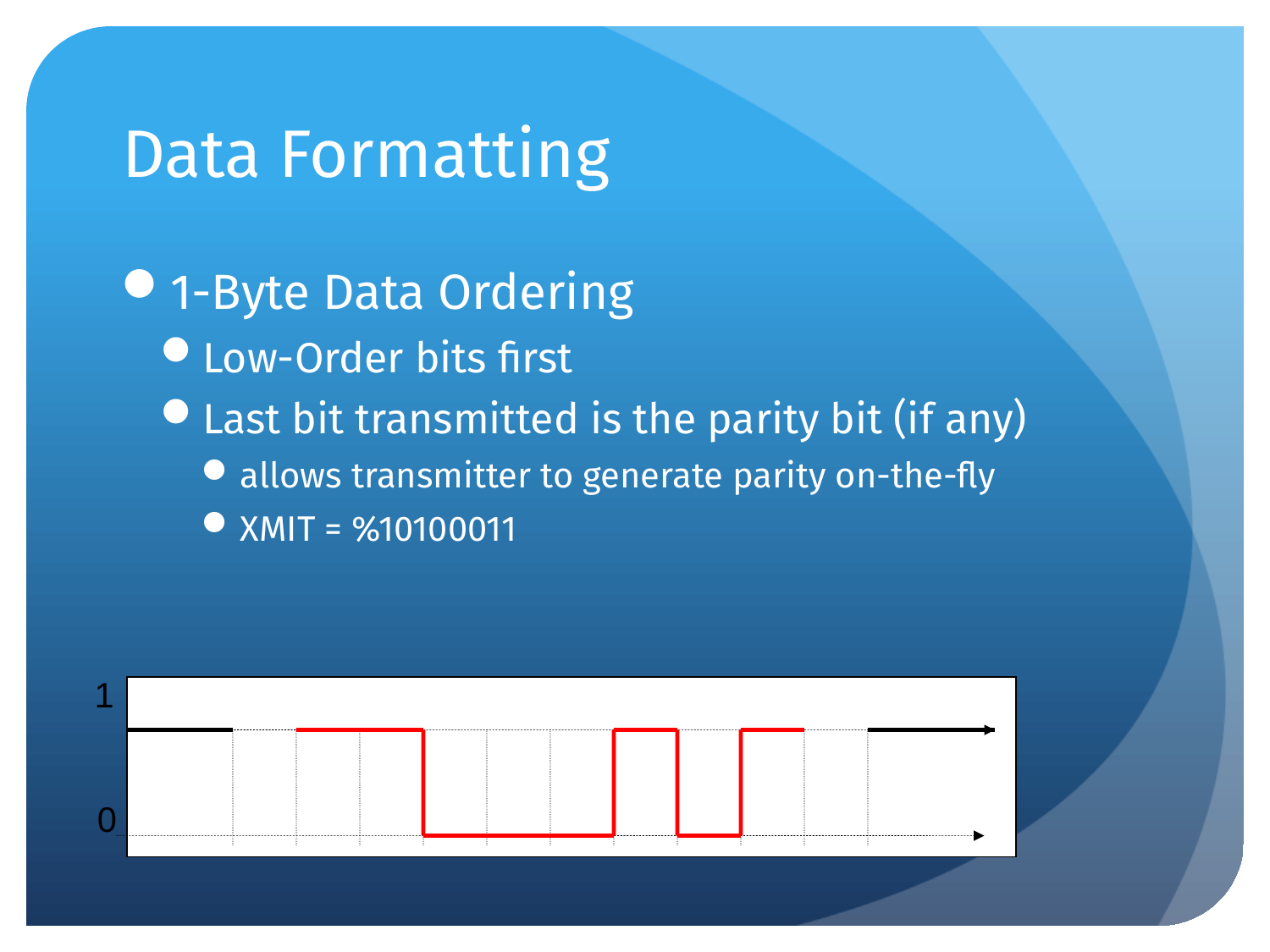

# Data Formatting
1-Byte Data Ordering
Low-Order bits first
Last bit transmitted is the parity bit (if any)
allows transmitter to generate parity on-the-fly
XMIT = %10100011
1

0